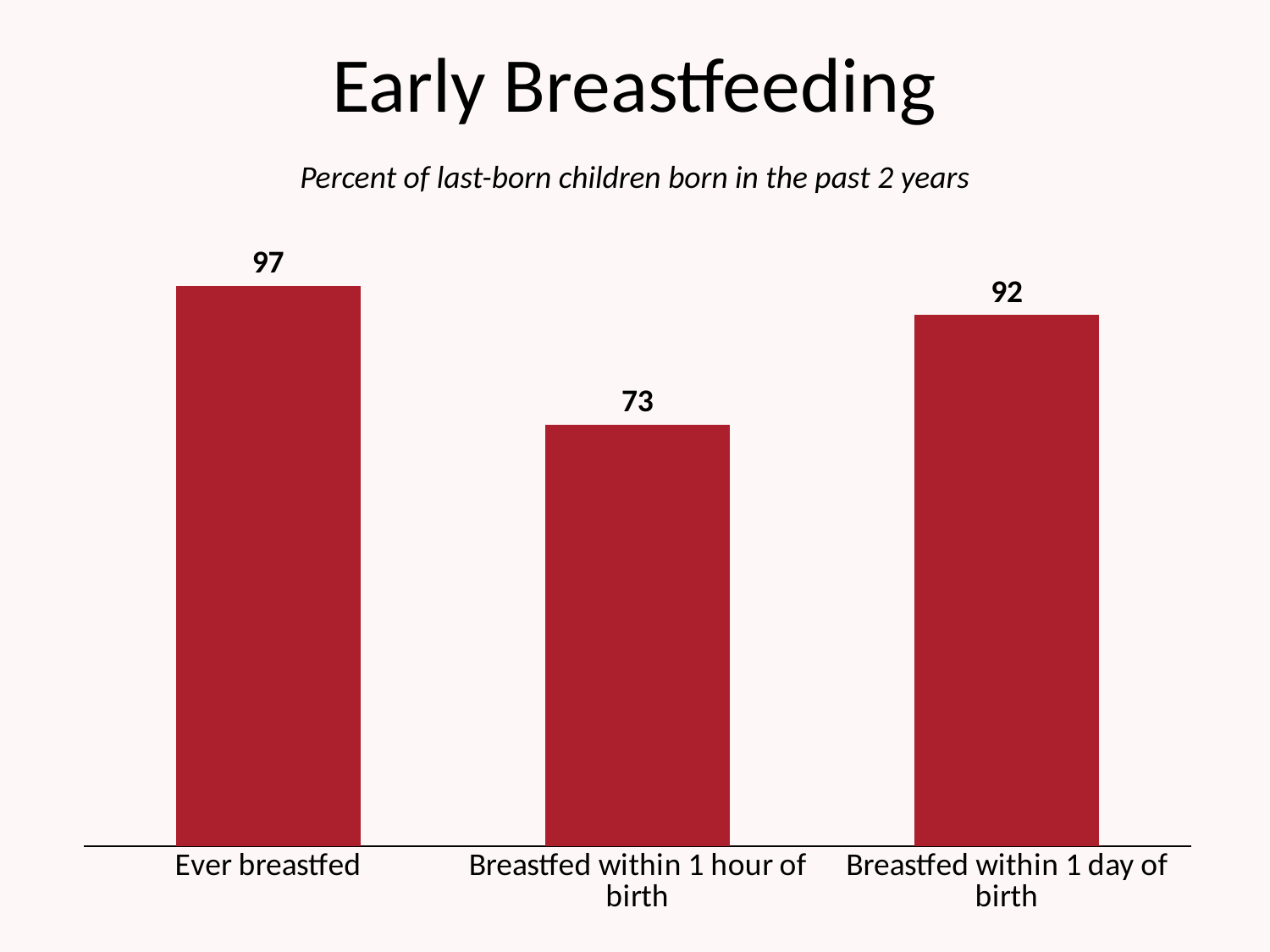

# Early Breastfeeding
Percent of last-born children born in the past 2 years

### Chart

| Category | Series 1 |
|---|---|
| Ever breastfed | 97.0 |
| Breastfed within 1 hour of birth | 73.0 |
| Breastfed within 1 day of birth | 92.0 |